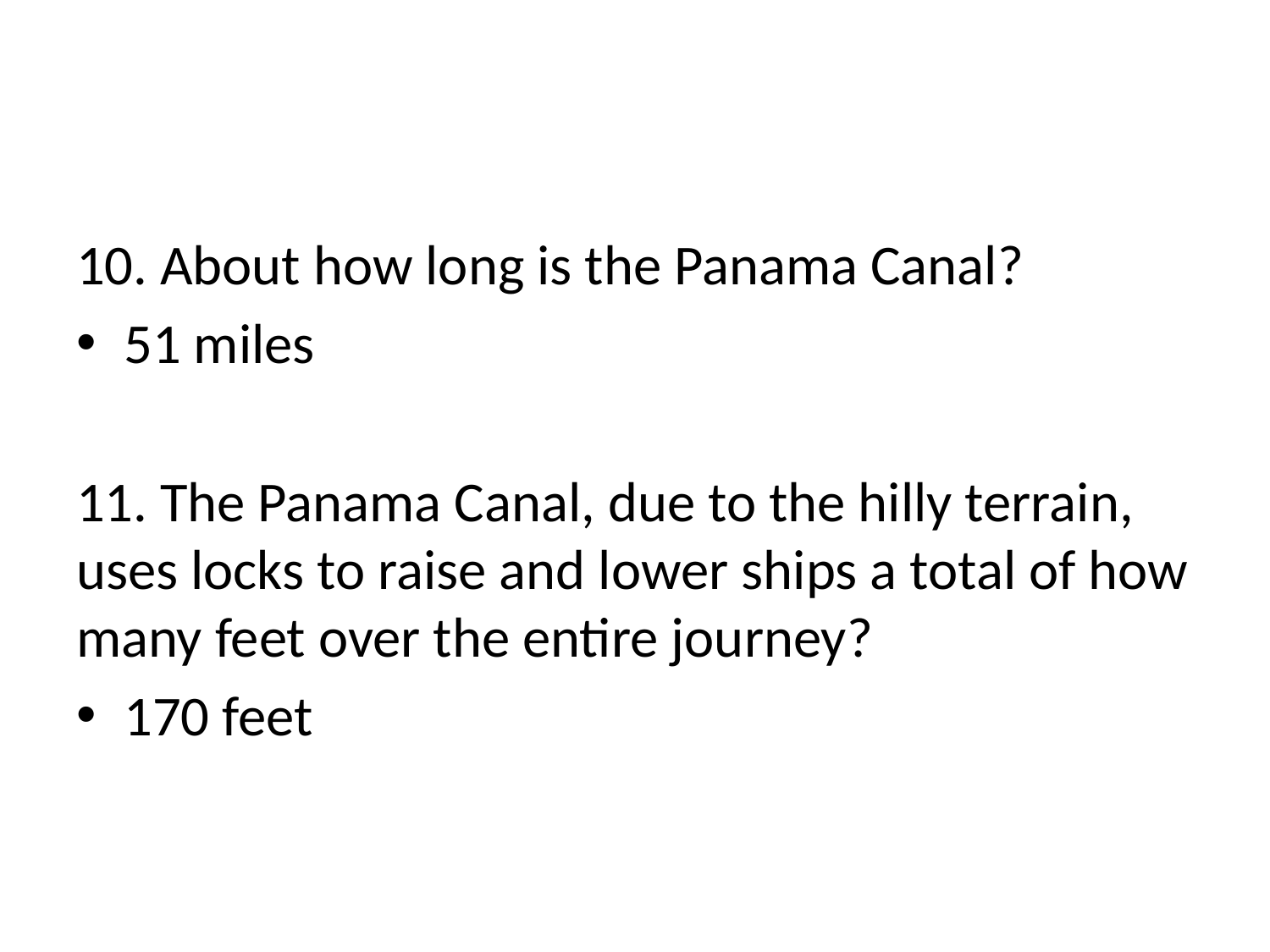

#
10. About how long is the Panama Canal?
51 miles

11. The Panama Canal, due to the hilly terrain, uses locks to raise and lower ships a total of how many feet over the entire journey?
170 feet